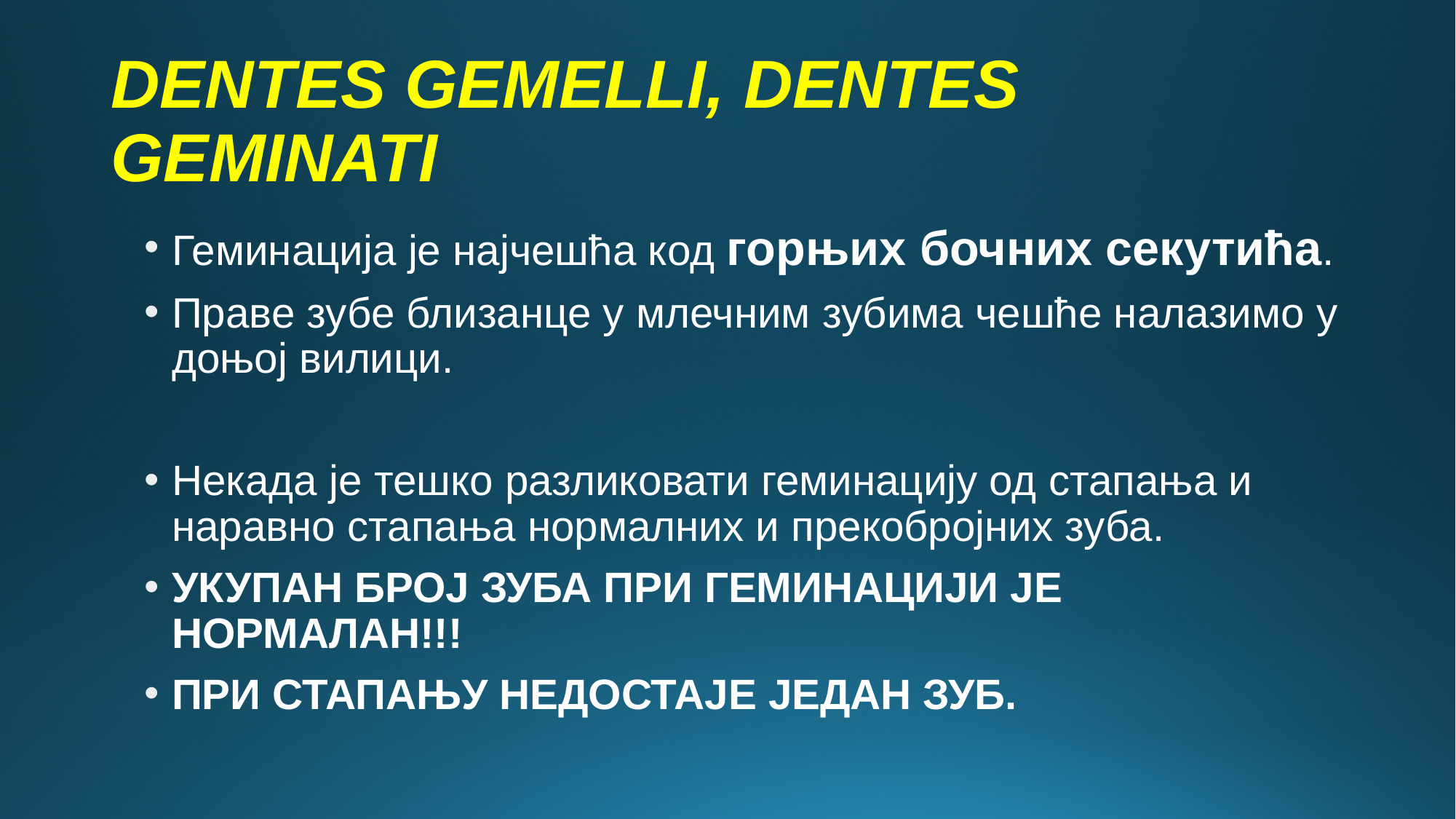

# DENTES GEMELLI, DENTES GEMINATI
Геминација је најчешћа код горњих бочних секутића.
Праве зубе близанце у млечним зубима чешће налазимо у доњој вилици.

Некада је тешко разликовати геминацију од стапања и наравно стапања нормалних и прекобројних зуба.
УКУПАН БРОЈ ЗУБА ПРИ ГЕМИНАЦИЈИ ЈЕ НОРМАЛАН!!!
ПРИ СТАПАЊУ НЕДОСТАЈЕ ЈЕДАН ЗУБ.